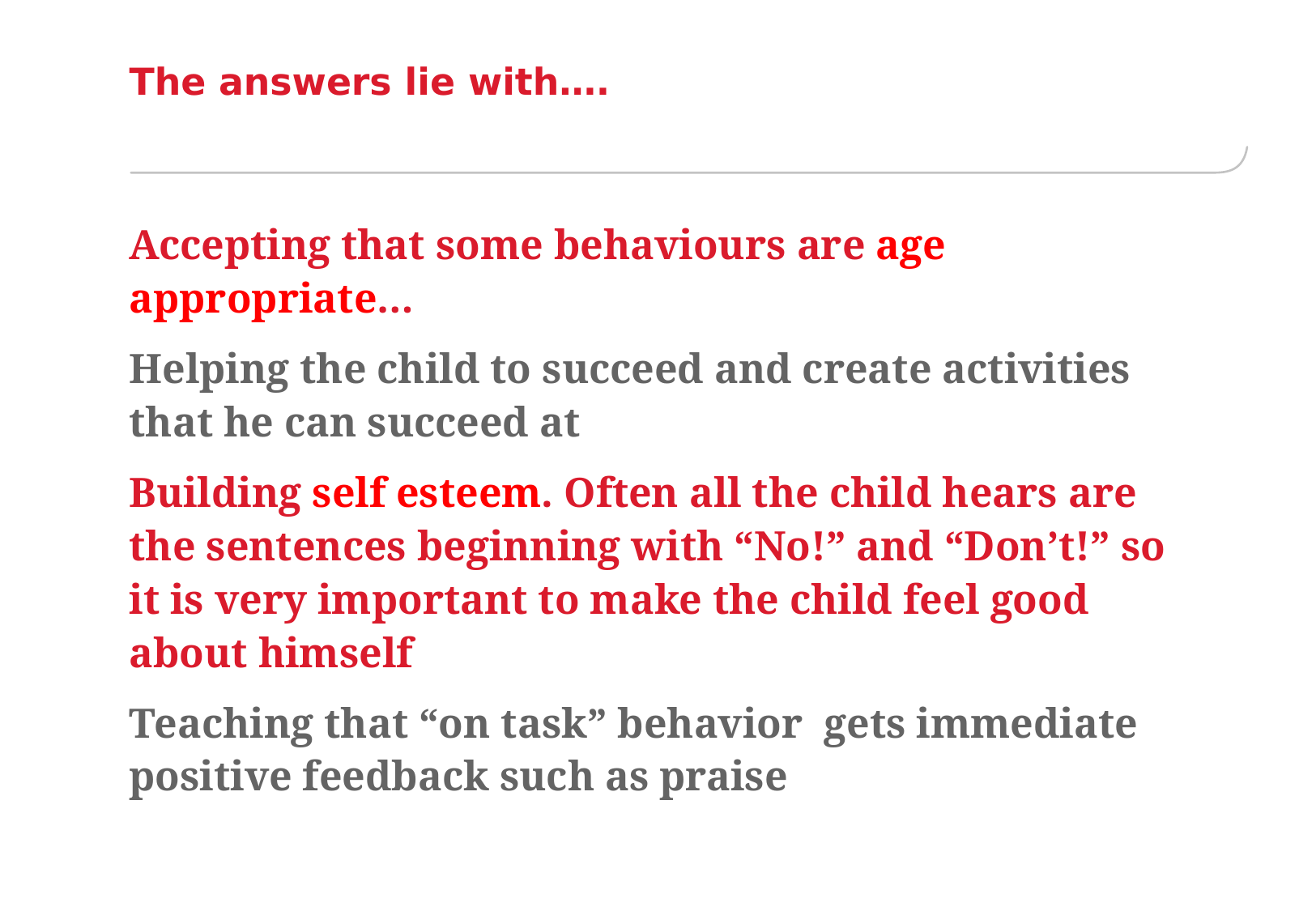

# The answers lie with….
Accepting that some behaviours are age appropriate…
Helping the child to succeed and create activities that he can succeed at
Building self esteem. Often all the child hears are the sentences beginning with “No!” and “Don’t!” so it is very important to make the child feel good about himself
Teaching that “on task” behavior  gets immediate positive feedback such as praise